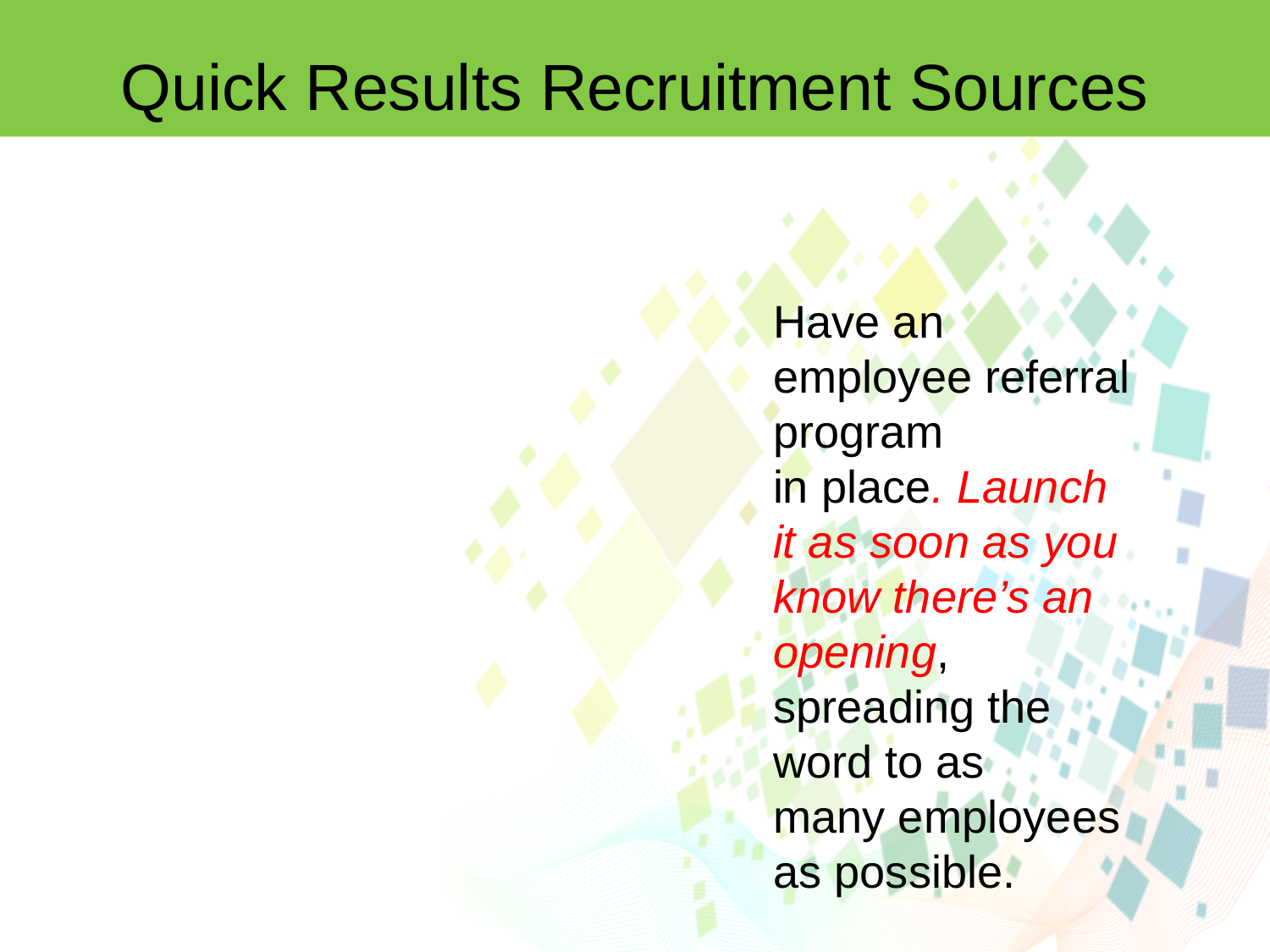

Quick Results Recruitment Sources
Have an employee referral program
in place. Launch it as soon as you know there’s an opening, spreading the word to as
many employees as possible.